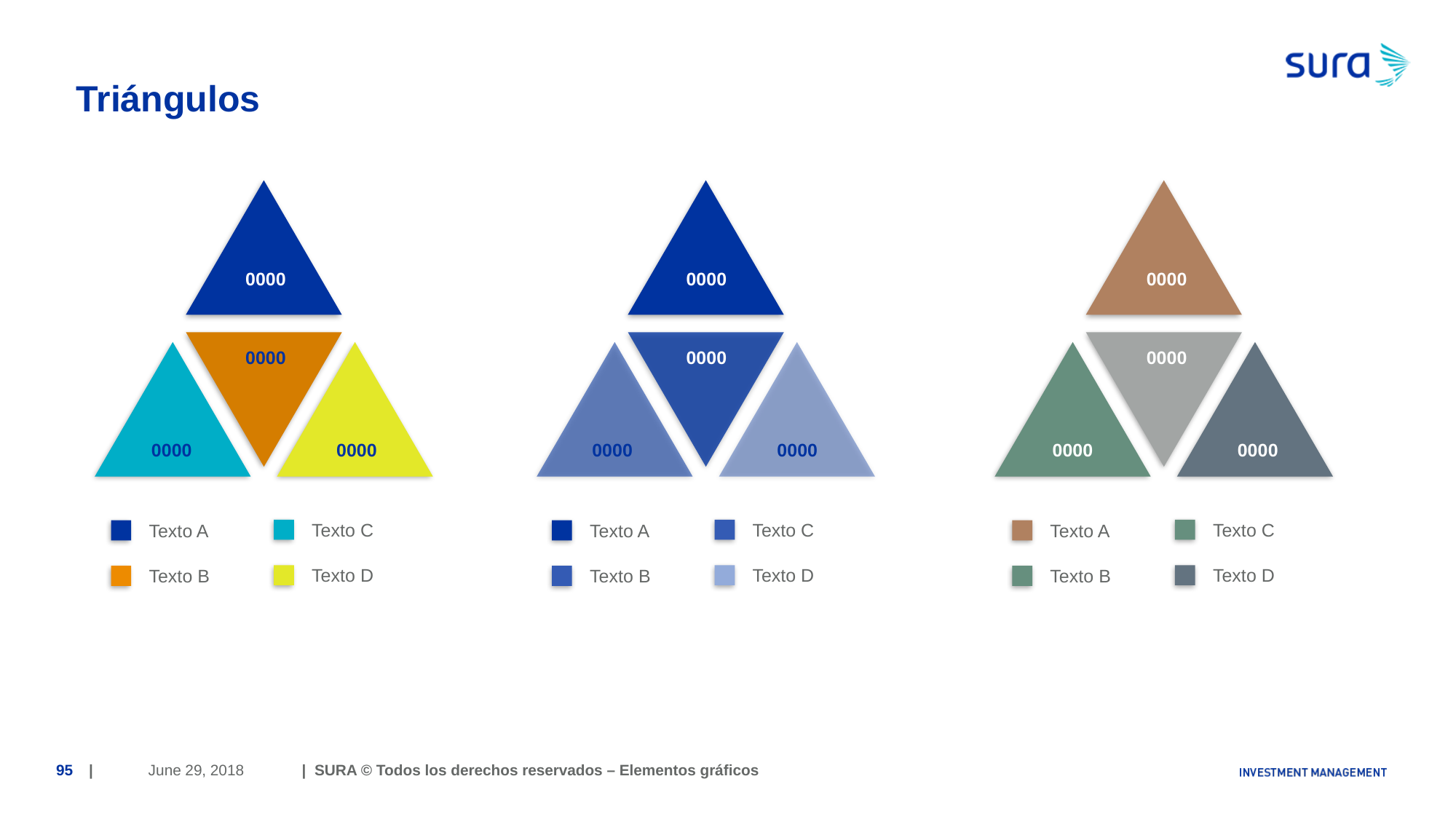

# Triángulos

0000
0000
0000

0000
0000
0000
0000
0000
0000
0000
0000
0000
Texto C
Texto C
Texto C
Texto A
Texto A
Texto A

Texto D
Texto D
Texto D
Texto B
Texto B
Texto B

June 29, 2018
95
|                                                  |  SURA © Todos los derechos reservados – Elementos gráficos